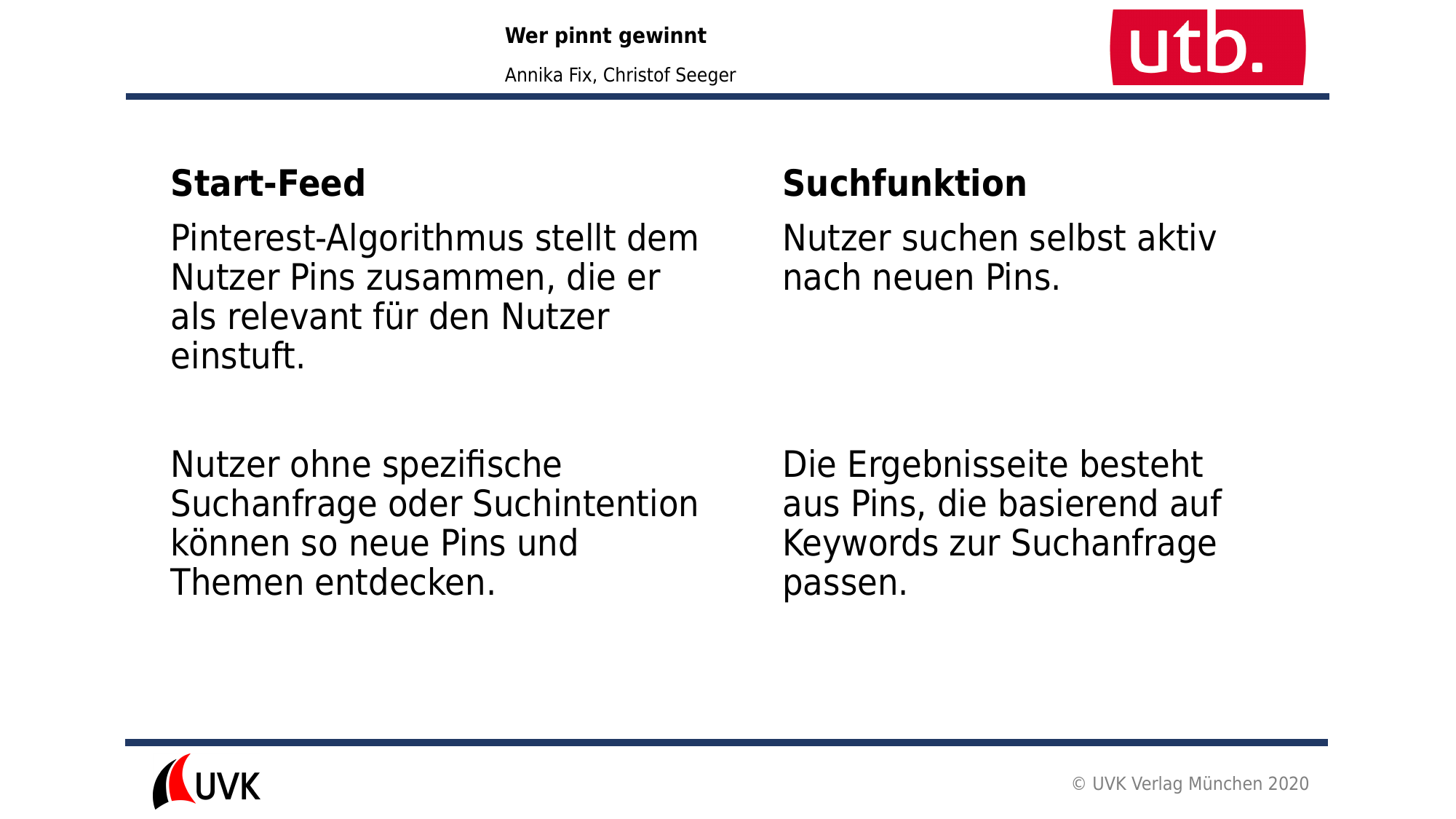

Start-Feed
Pinterest-Algorithmus stellt dem Nutzer Pins zusammen, die er als relevant für den Nutzer einstuft.

Nutzer ohne spezifische Suchanfrage oder Suchintention können so neue Pins und Themen entdecken.

Suchfunktion
Nutzer suchen selbst aktiv nach neuen Pins.

Die Ergebnisseite besteht aus Pins, die basierend auf Keywords zur Suchanfrage passen.